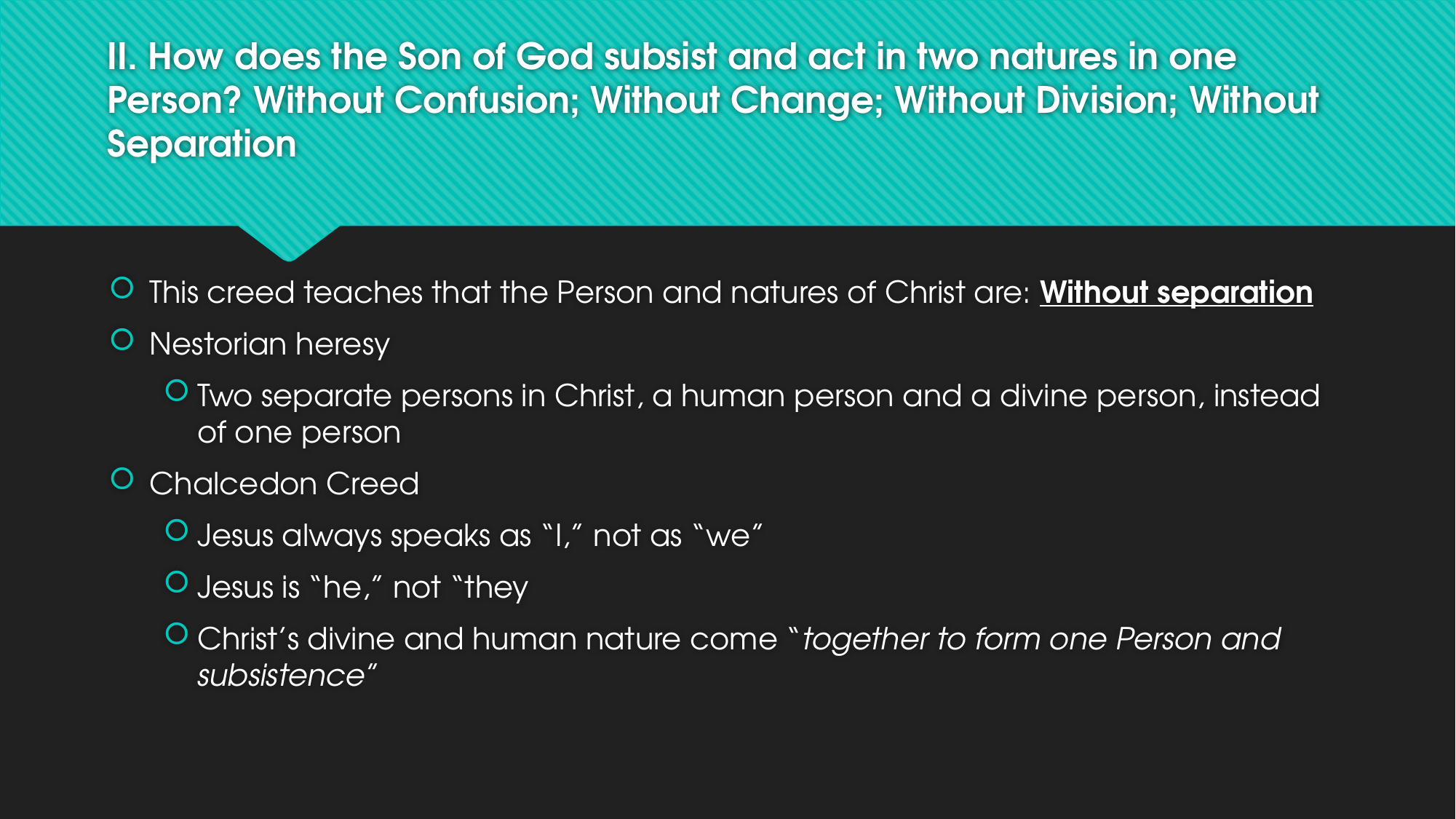

# II. How does the Son of God subsist and act in two natures in one Person? Without Confusion; Without Change; Without Division; Without Separation
This creed teaches that the Person and natures of Christ are: Without separation
Nestorian heresy
Two separate persons in Christ, a human person and a divine person, instead of one person
Chalcedon Creed
Jesus always speaks as “I,” not as “we”
Jesus is “he,” not “they
Christ’s divine and human nature come “together to form one Person and subsistence”